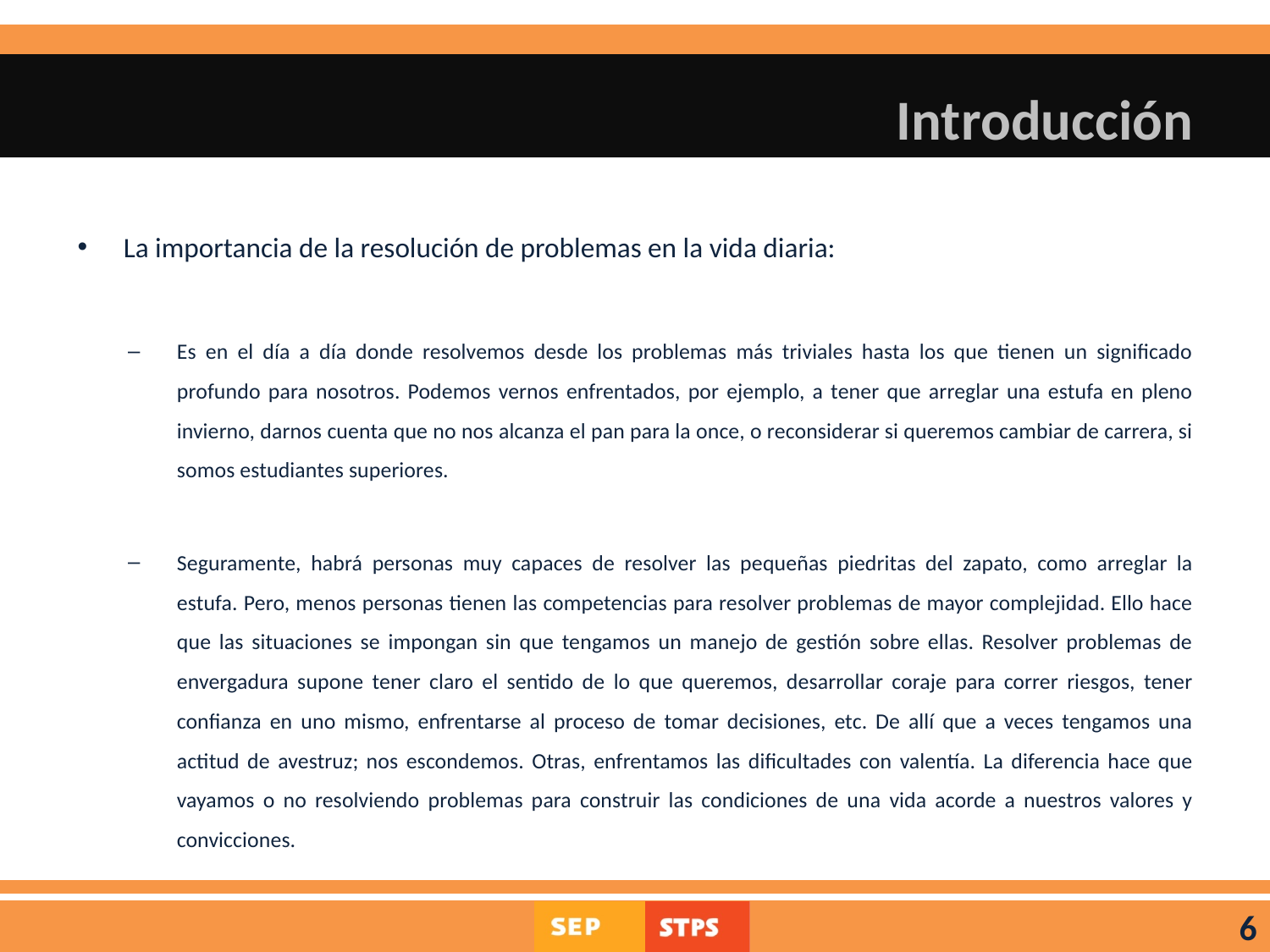

# Introducción
La importancia de la resolución de problemas en la vida diaria:

Es en el día a día donde resolvemos desde los problemas más triviales hasta los que tienen un significado profundo para nosotros. Podemos vernos enfrentados, por ejemplo, a tener que arreglar una estufa en pleno invierno, darnos cuenta que no nos alcanza el pan para la once, o reconsiderar si queremos cambiar de carrera, si somos estudiantes superiores.

Seguramente, habrá personas muy capaces de resolver las pequeñas piedritas del zapato, como arreglar la estufa. Pero, menos personas tienen las competencias para resolver problemas de mayor complejidad. Ello hace que las situaciones se impongan sin que tengamos un manejo de gestión sobre ellas. Resolver problemas de envergadura supone tener claro el sentido de lo que queremos, desarrollar coraje para correr riesgos, tener confianza en uno mismo, enfrentarse al proceso de tomar decisiones, etc. De allí que a veces tengamos una actitud de avestruz; nos escondemos. Otras, enfrentamos las dificultades con valentía. La diferencia hace que vayamos o no resolviendo problemas para construir las condiciones de una vida acorde a nuestros valores y convicciones.
6